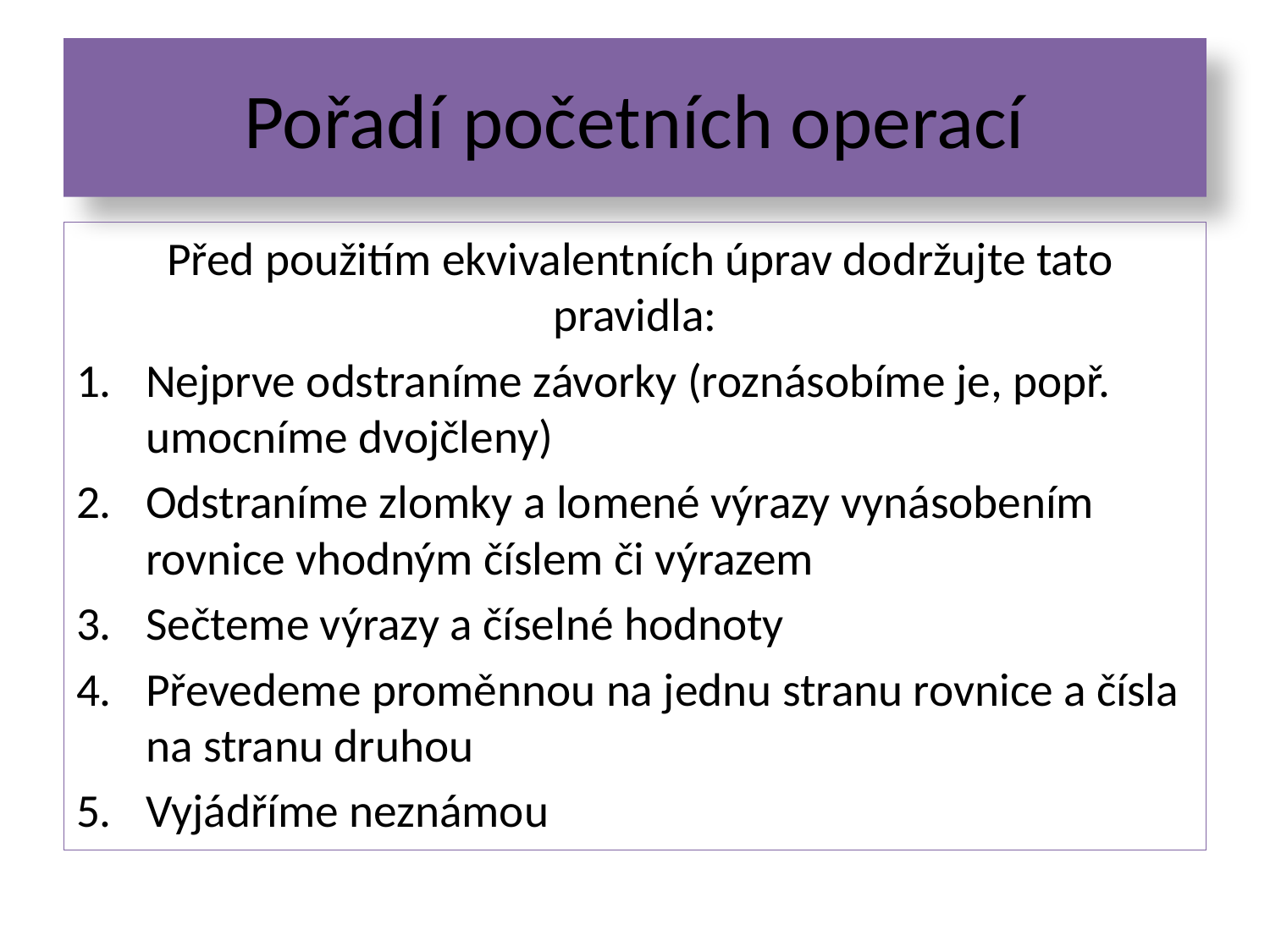

# Pořadí početních operací
 Před použitím ekvivalentních úprav dodržujte tato pravidla:
Nejprve odstraníme závorky (roznásobíme je, popř. umocníme dvojčleny)
Odstraníme zlomky a lomené výrazy vynásobením rovnice vhodným číslem či výrazem
Sečteme výrazy a číselné hodnoty
Převedeme proměnnou na jednu stranu rovnice a čísla na stranu druhou
Vyjádříme neznámou